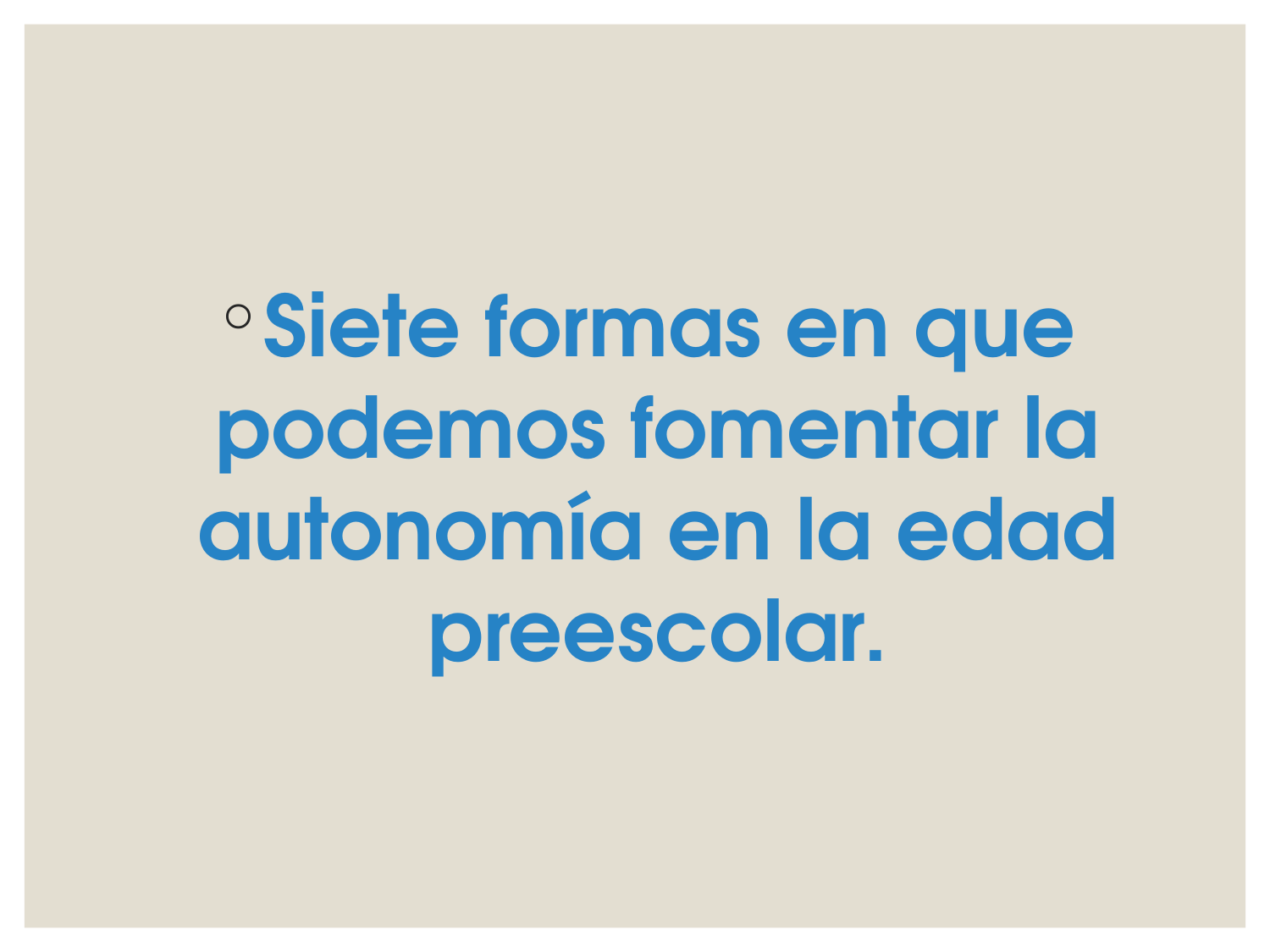

#
Siete formas en que podemos fomentar la autonomía en la edad preescolar.